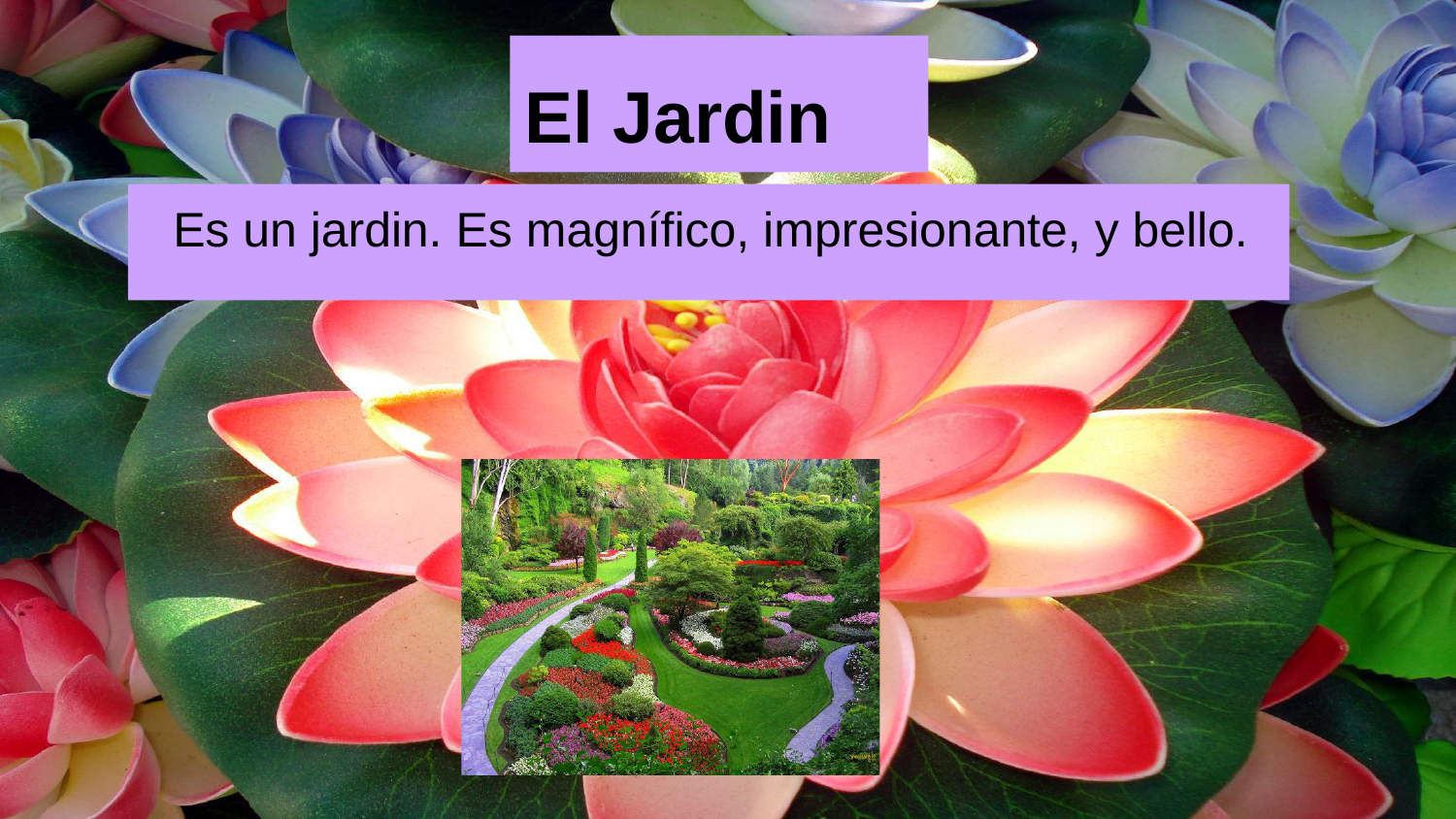

# El Jardin
Es un jardin. Es magnífico, impresionante, y bello.